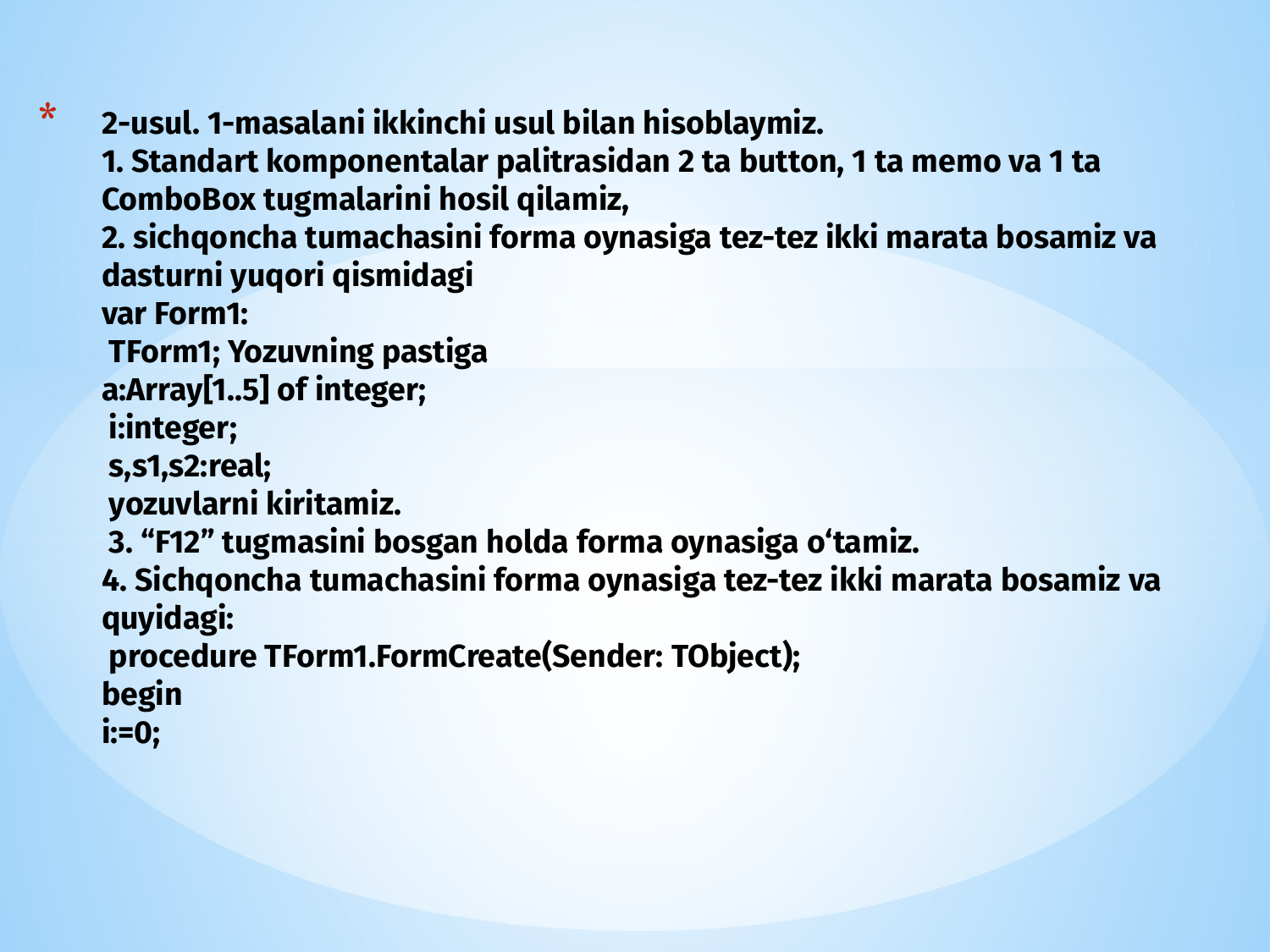

# 2-usul. 1-masalani ikkinchi usul bilan hisoblaymiz. 1. Standart komponentalar palitrasidan 2 ta button, 1 ta memo va 1 ta ComboBox tugmalarini hosil qilamiz, 2. sichqoncha tumachasini forma oynasiga tez-tez ikki marata bosamiz va dasturni yuqori qismidagi var Form1: TForm1; Yozuvning pastiga a:Array[1..5] of integer; i:integer; s,s1,s2:real; yozuvlarni kiritamiz. 3. “F12” tugmasini bosgan holda forma oynasiga o‘tamiz. 4. Sichqoncha tumachasini forma oynasiga tez-tez ikki marata bosamiz va quyidagi: procedure TForm1.FormCreate(Sender: TObject); begin i:=0;